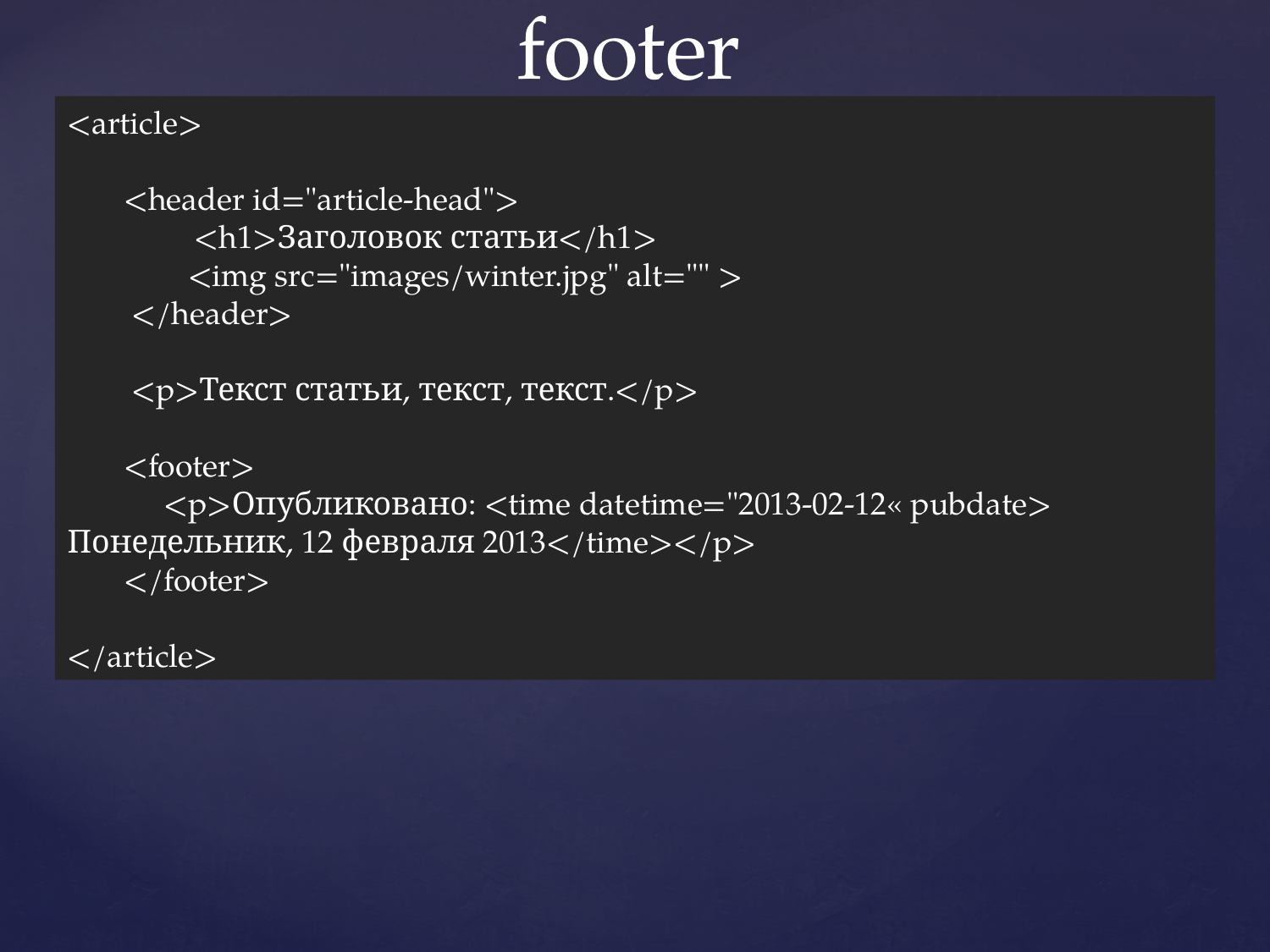

# footer
<article>

       <header id="article-head">
        	<h1>Заголовок статьи</h1>
               <img src="images/winter.jpg" alt="" >
        </header>

        <p>Текст статьи, текст, текст.</p>

       <footer>
            <p>Опубликовано: <time datetime="2013-02-12« pubdate> Понедельник, 12 февраля 2013</time></p>
       </footer>

</article>